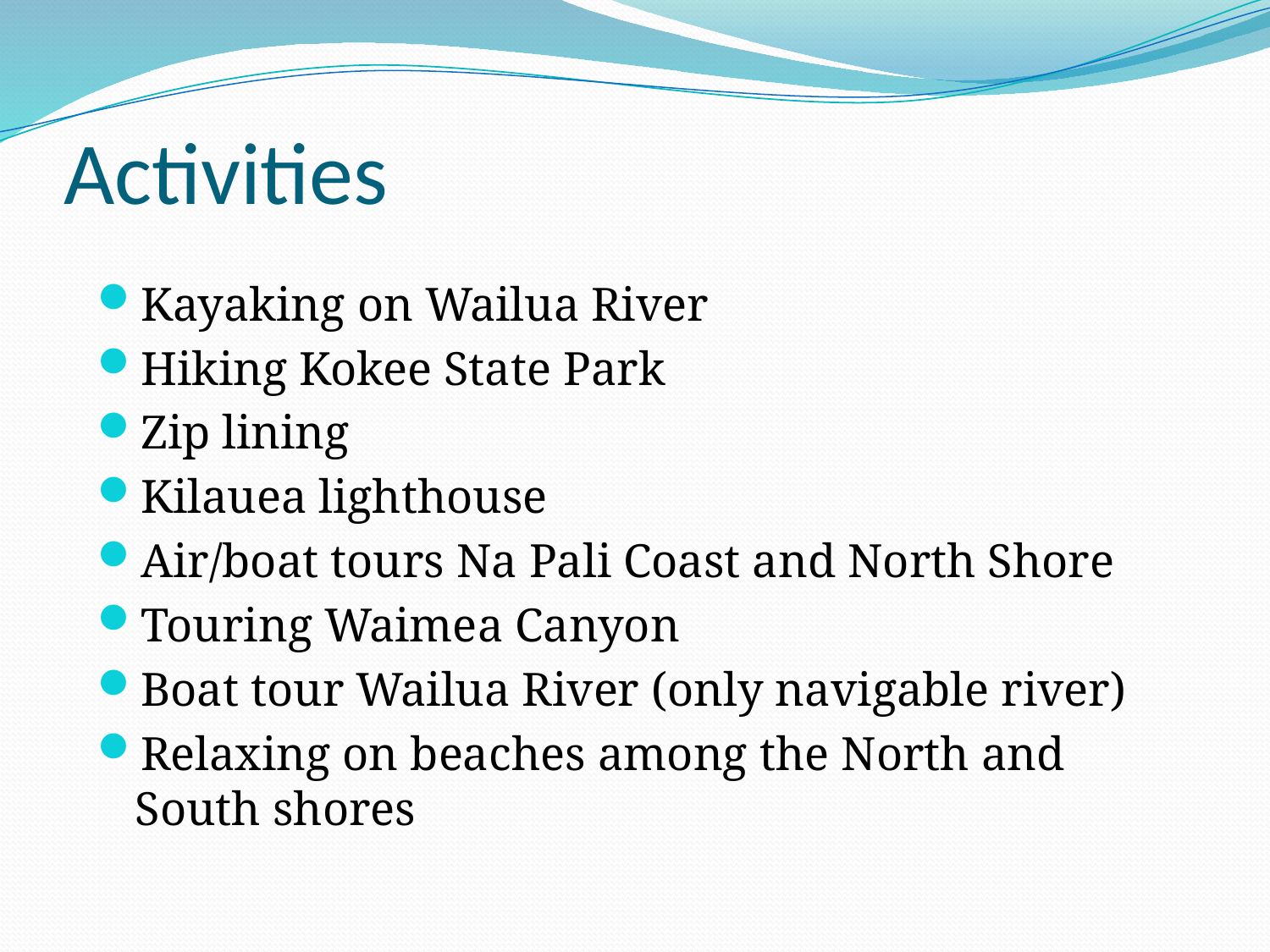

# Activities
Kayaking on Wailua River
Hiking Kokee State Park
Zip lining
Kilauea lighthouse
Air/boat tours Na Pali Coast and North Shore
Touring Waimea Canyon
Boat tour Wailua River (only navigable river)
Relaxing on beaches among the North and South shores